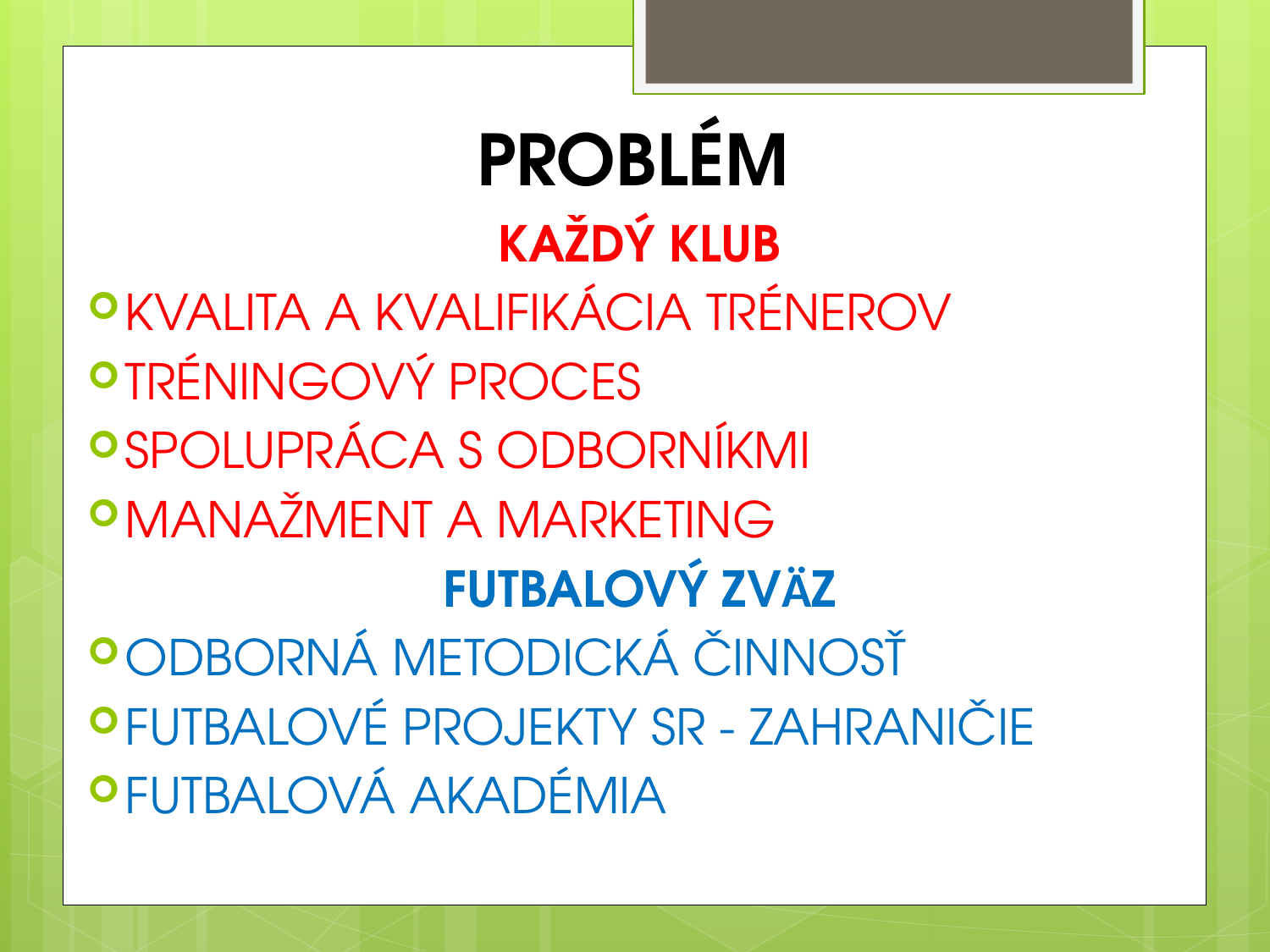

# PROBLÉM
KAŽDÝ KLUB
KVALITA A KVALIFIKÁCIA TRÉNEROV
TRÉNINGOVÝ PROCES
SPOLUPRÁCA S ODBORNÍKMI
MANAŽMENT A MARKETING
FUTBALOVÝ ZVÄZ
ODBORNÁ METODICKÁ ČINNOSŤ
FUTBALOVÉ PROJEKTY SR - ZAHRANIČIE
FUTBALOVÁ AKADÉMIA